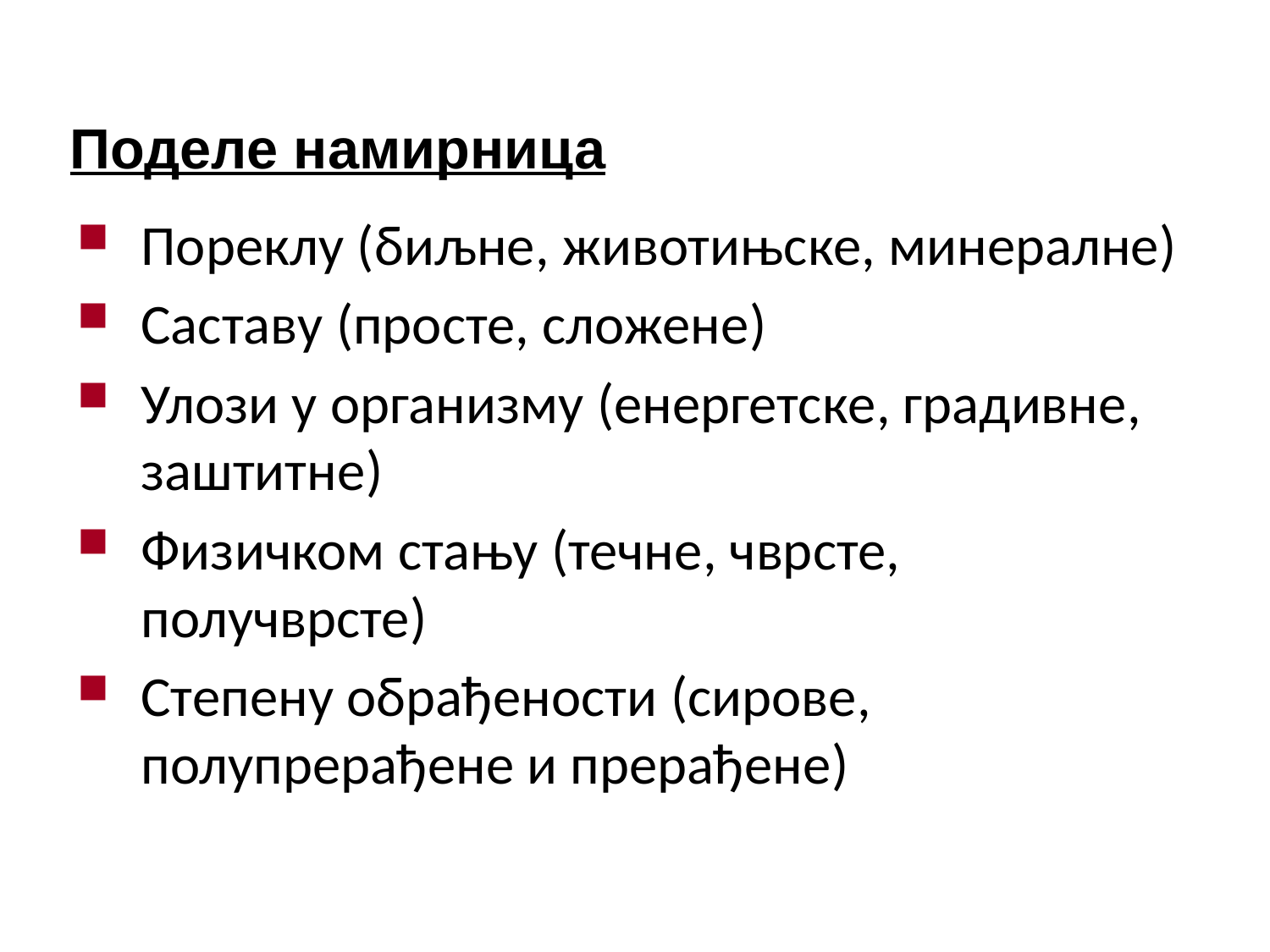

Поделе намирница
Пореклу (биљне, животињске, минералне)
Саставу (просте, сложене)
Улози у организму (енергетске, градивне, заштитне)
Физичком стању (течне, чврсте, получврсте)
Степену обрађености (сирове, полупрерађене и прерађене)